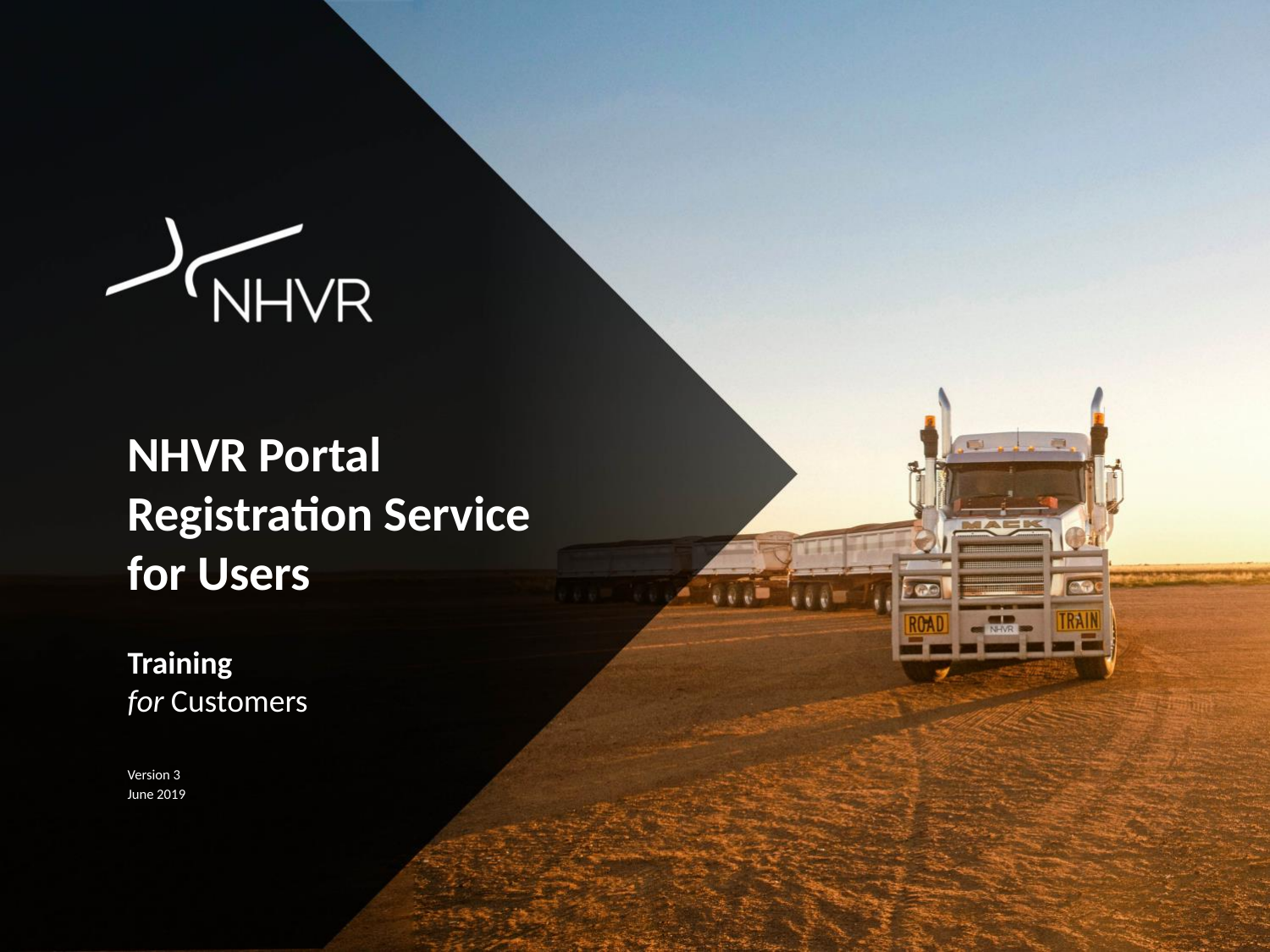

# NHVR Portal Registration Service for Users
Training
for Customers

Version 3
June 2019